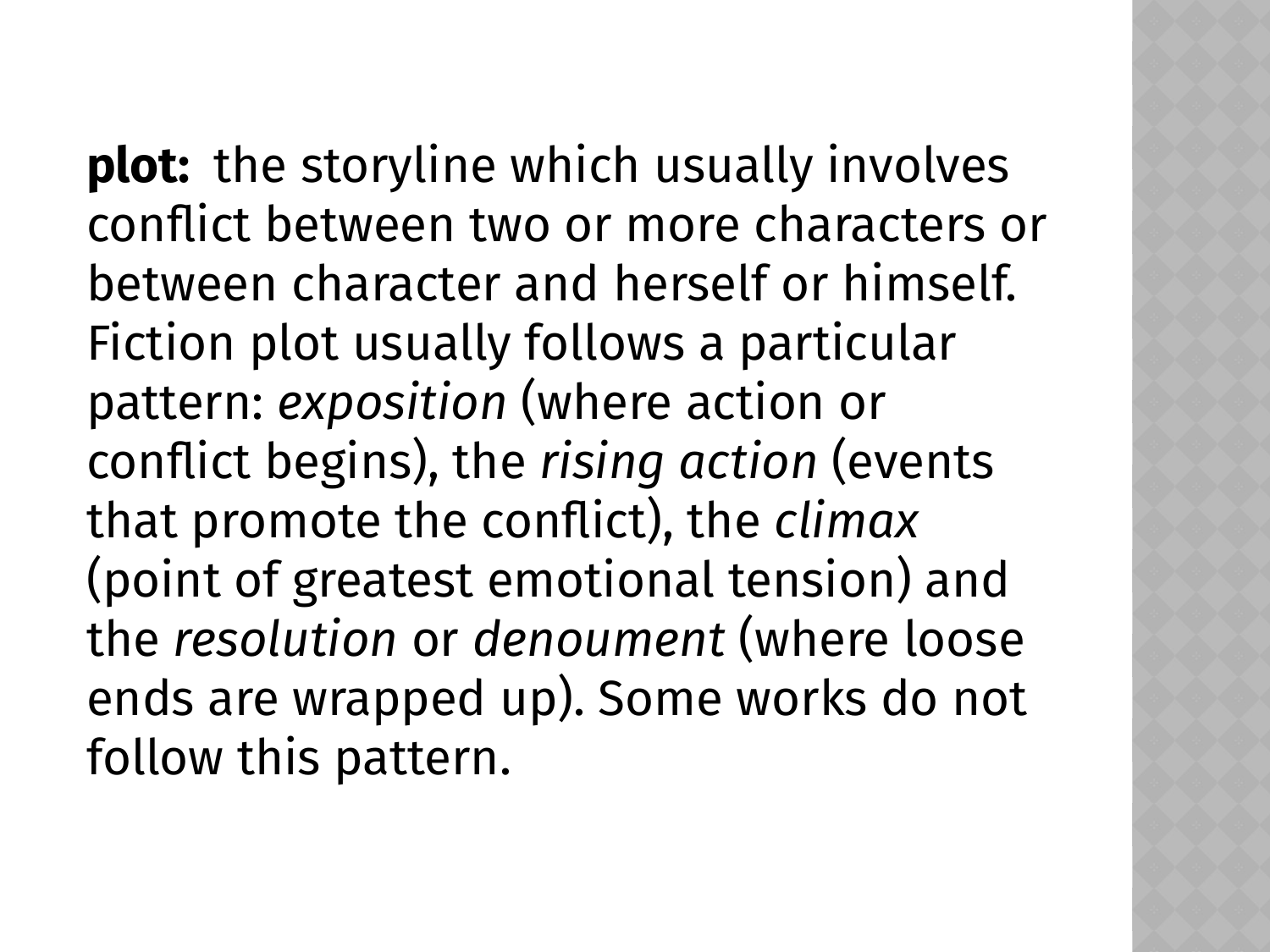

plot:  the storyline which usually involves conflict between two or more characters or between character and herself or himself.  Fiction plot usually follows a particular pattern: exposition (where action or conflict begins), the rising action (events that promote the conflict), the climax (point of greatest emotional tension) and the resolution or denoument (where loose ends are wrapped up). Some works do not follow this pattern.